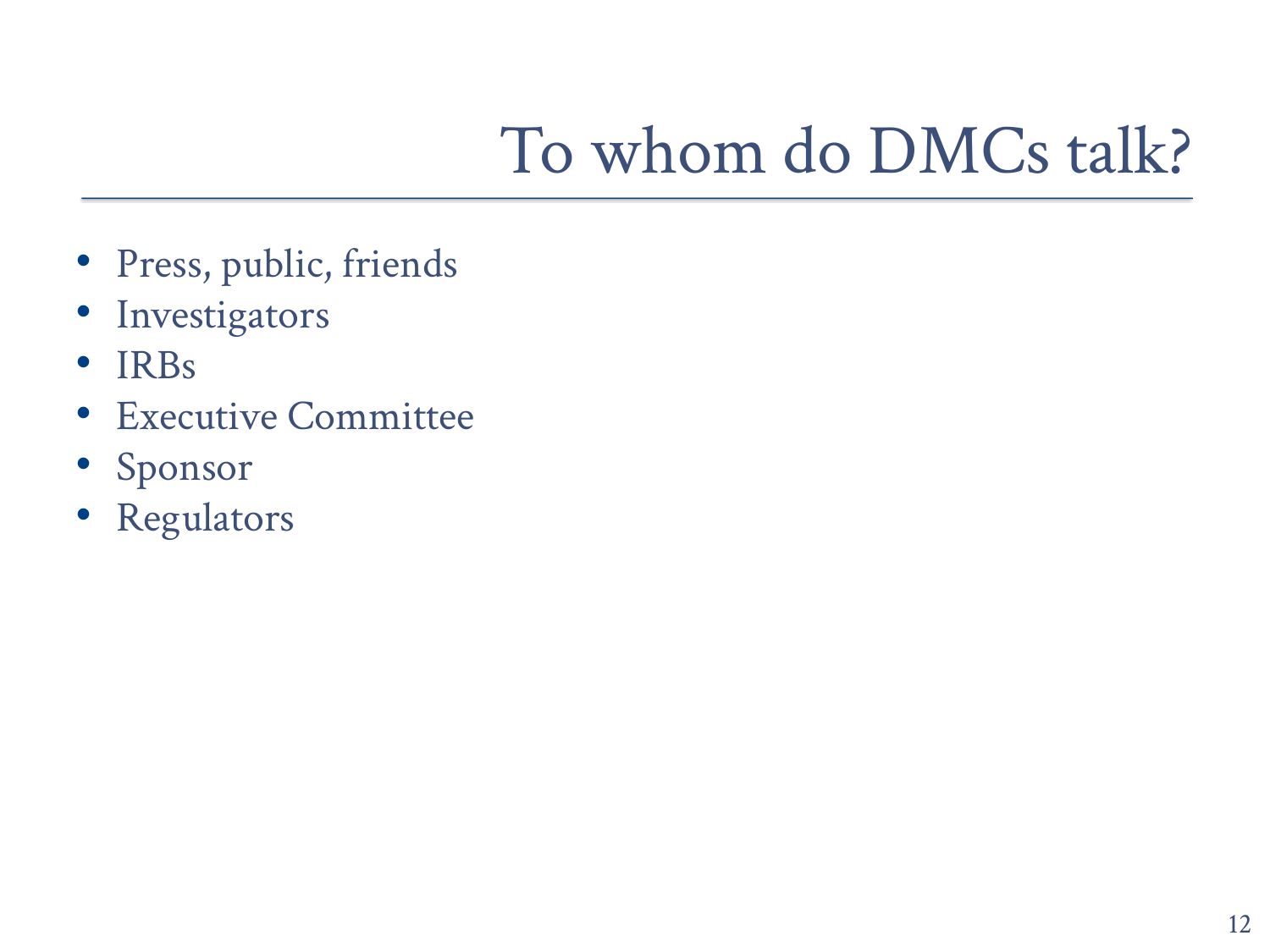

# To whom do DMCs talk?
Press, public, friends
Investigators
IRBs
Executive Committee
Sponsor
Regulators

12